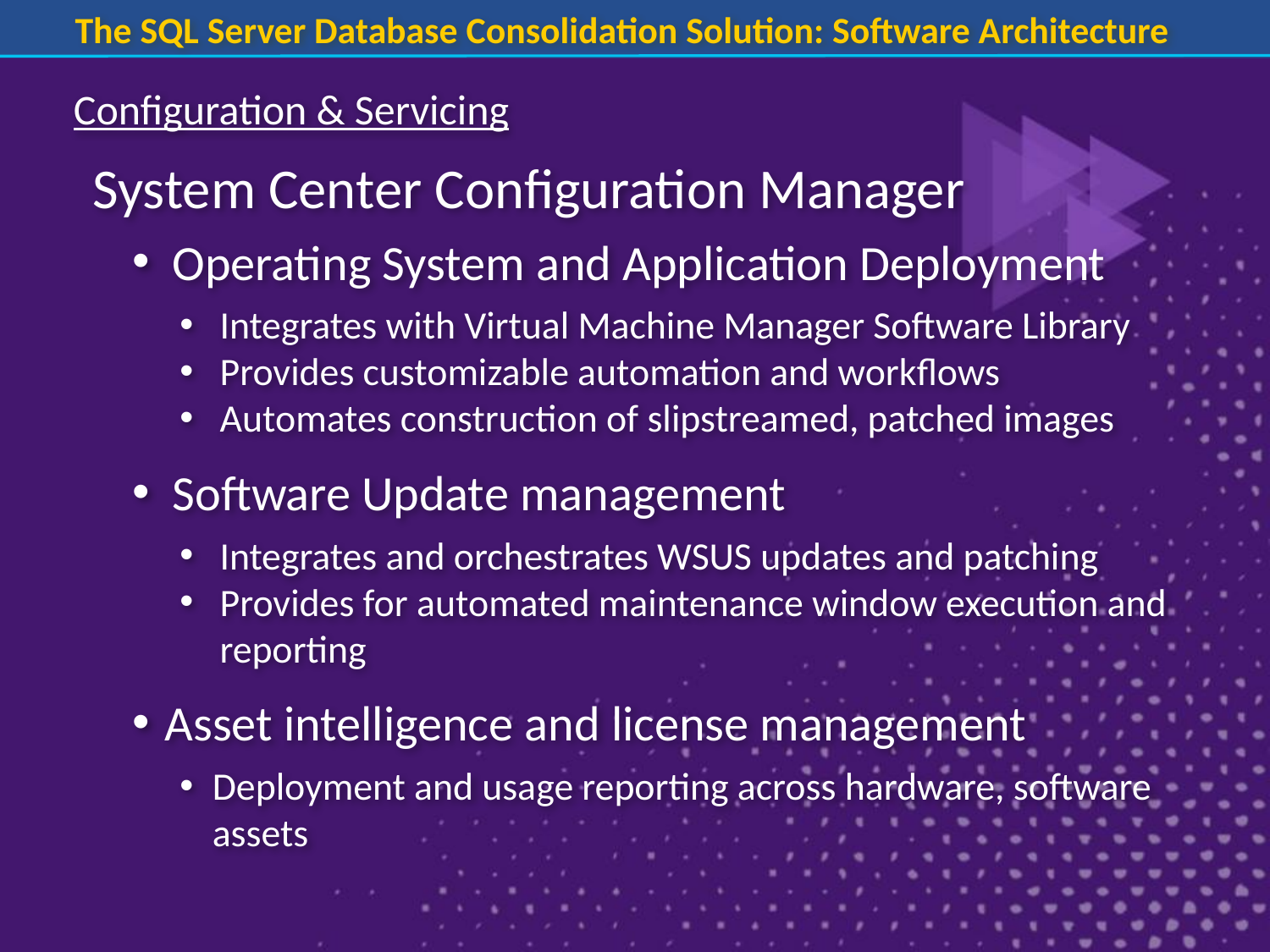

The SQL Server Database Consolidation Solution: Software Architecture
Configuration & Servicing
System Center Configuration Manager
Operating System and Application Deployment
Integrates with Virtual Machine Manager Software Library
Provides customizable automation and workflows
Automates construction of slipstreamed, patched images
Software Update management
Integrates and orchestrates WSUS updates and patching
Provides for automated maintenance window execution and reporting
Asset intelligence and license management
Deployment and usage reporting across hardware, software assets